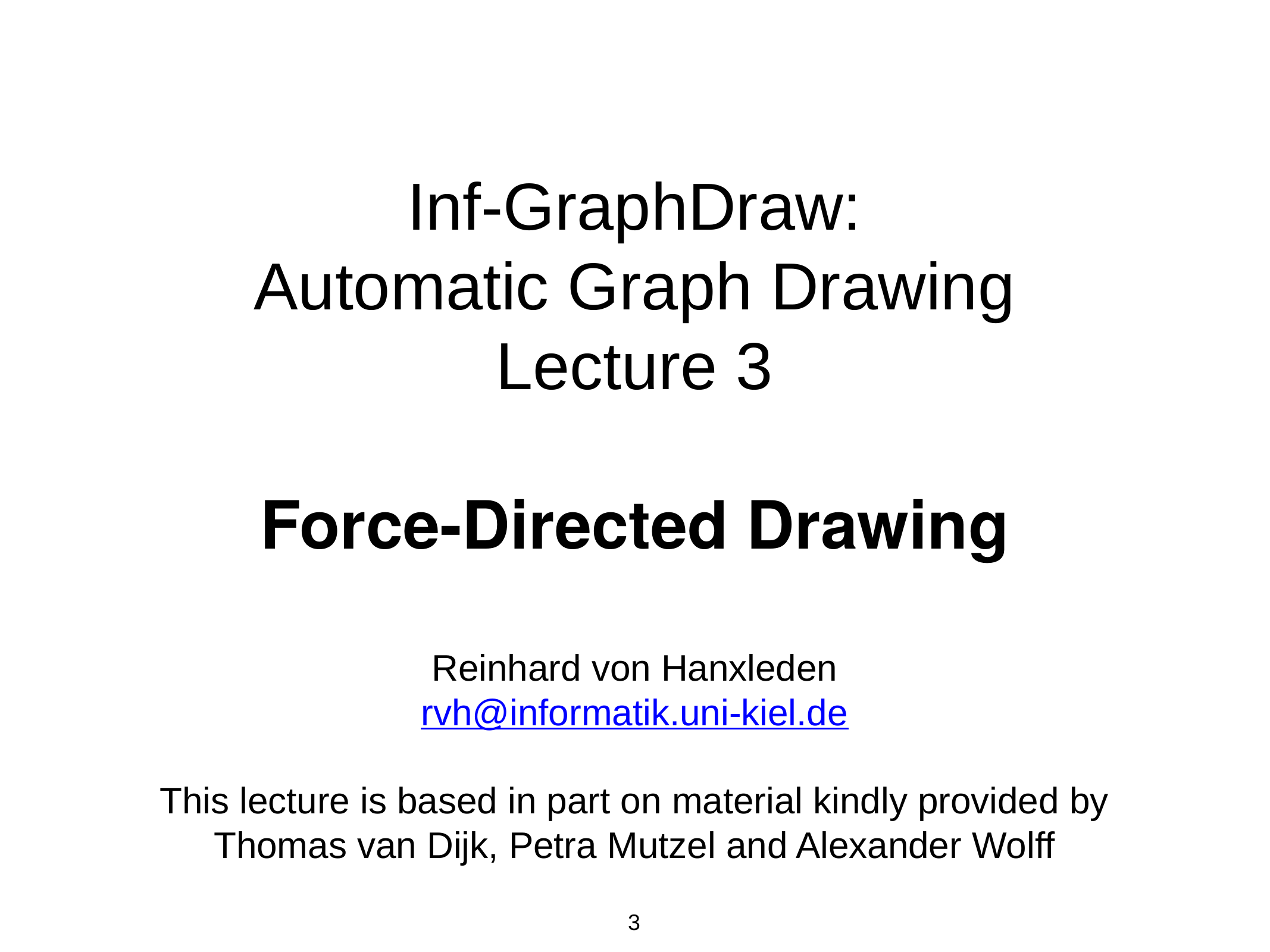

# Inf-GraphDraw:
Automatic Graph Drawing
Lecture 3

Force-Directed Drawing
Reinhard von Hanxleden
rvh@informatik.uni-kiel.de

This lecture is based in part on material kindly provided by Thomas van Dijk, Petra Mutzel and Alexander Wolff
3